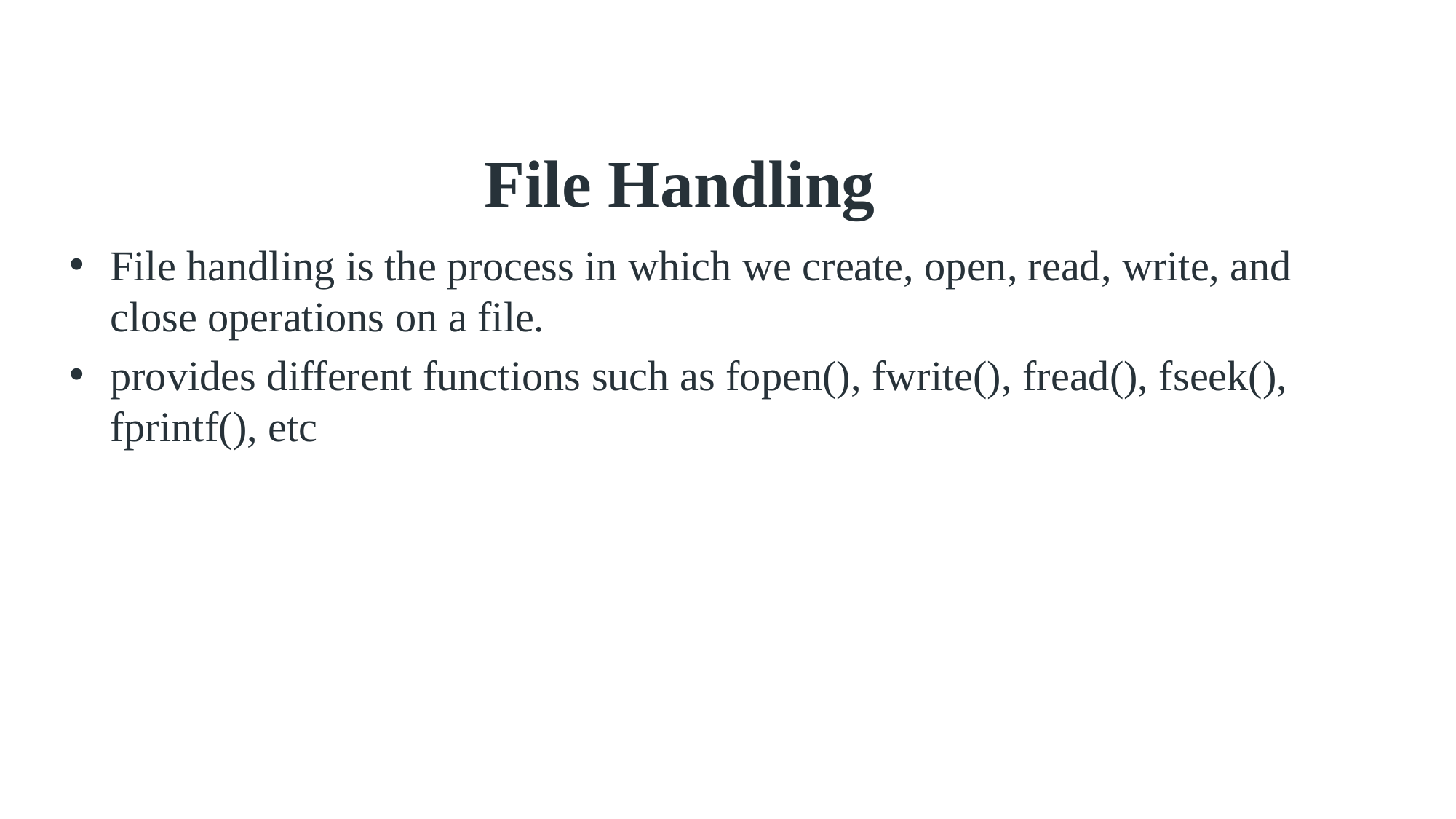

# File Handling
File handling is the process in which we create, open, read, write, and close operations on a file.
provides different functions such as fopen(), fwrite(), fread(), fseek(), fprintf(), etc